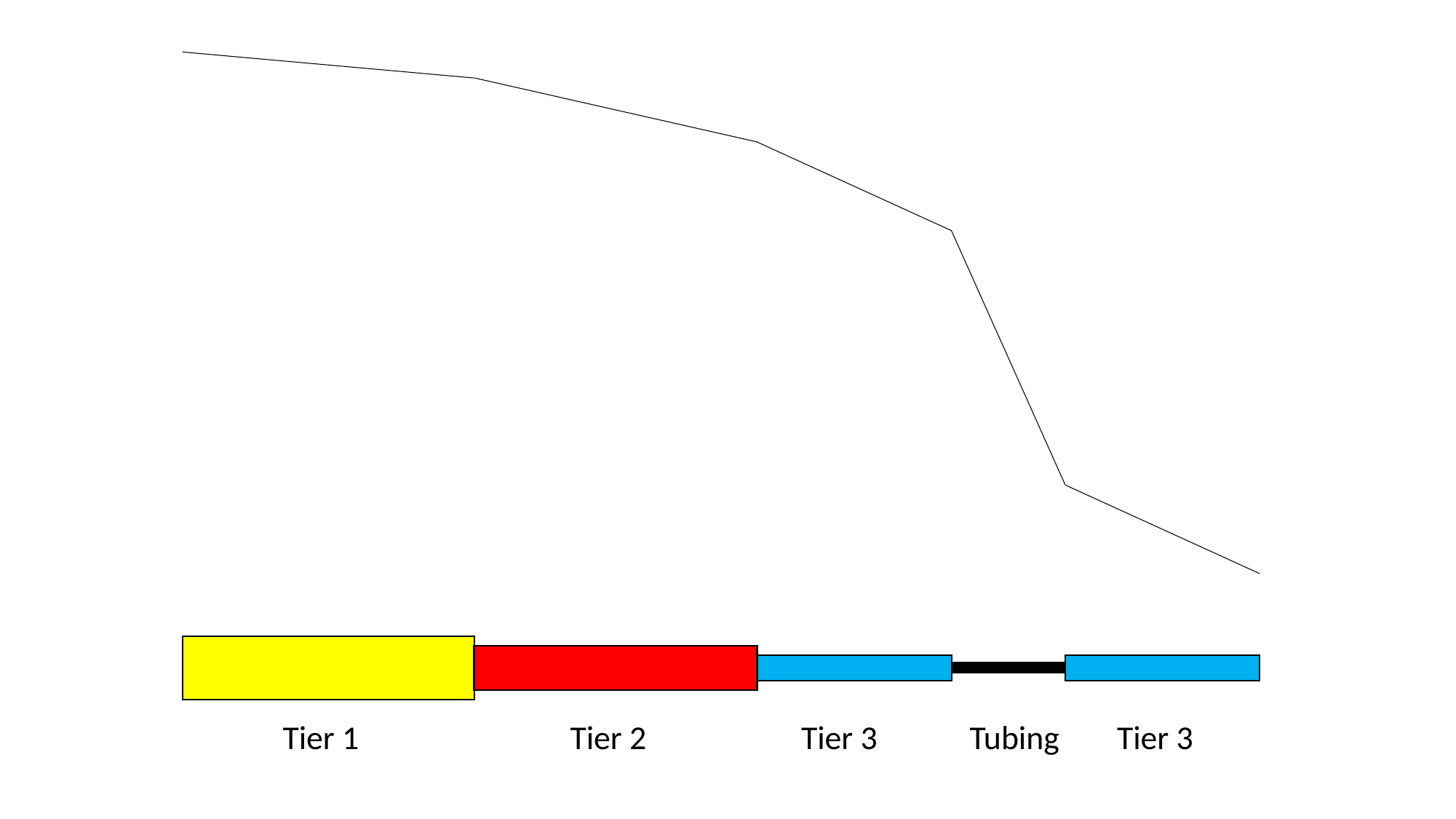

Tier 1

Tier 2

Tier 3

Tubing

Tier 3